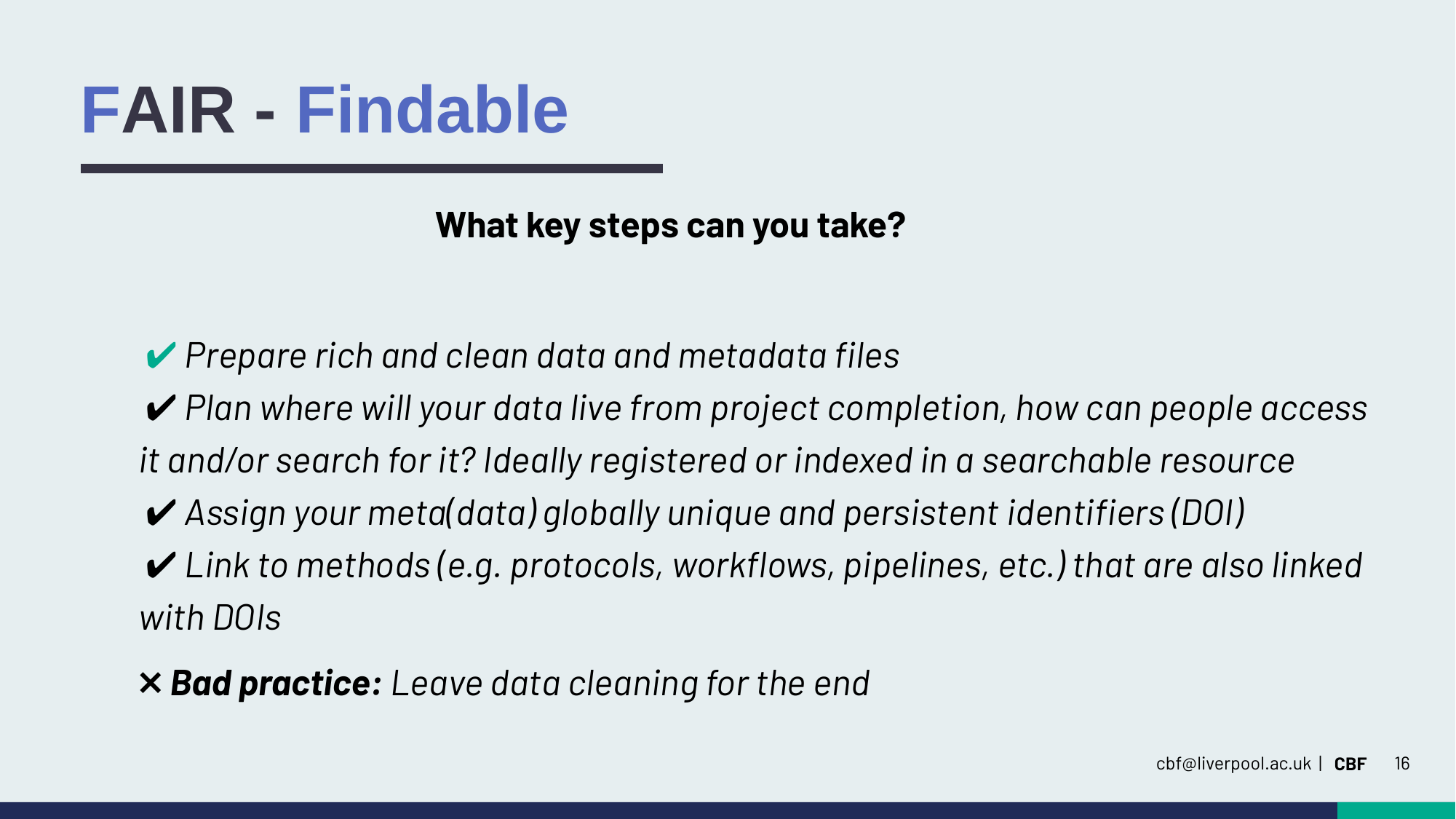

# FAIR - Findable
What key steps can you take?
 ✔️ Prepare rich and clean data and metadata files
 ✔️ Plan where will your data live from project completion, how can people access it and/or search for it? Ideally registered or indexed in a searchable resource
 ✔️ Assign your meta(data) globally unique and persistent identifiers (DOI)
 ✔️ Link to methods (e.g. protocols, workflows, pipelines, etc.) that are also linked with DOIs
❌ Bad practice: Leave data cleaning for the end

16
CBF